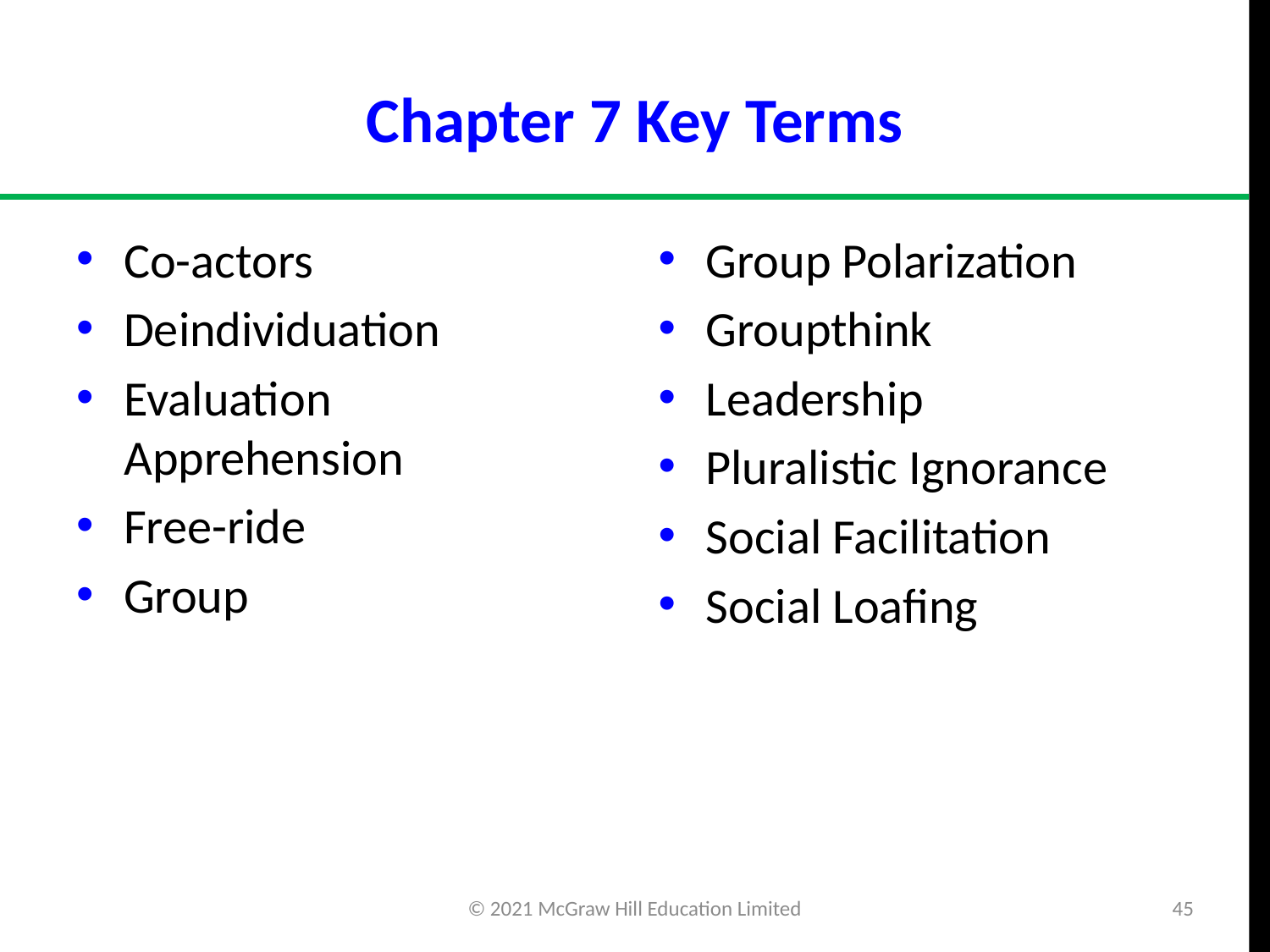

# Chapter 7 Key Terms
Co-actors
Deindividuation
Evaluation Apprehension
Free-ride
Group

Group Polarization
Groupthink
Leadership
Pluralistic Ignorance
Social Facilitation
Social Loafing

© 2021 McGraw Hill Education Limited
45